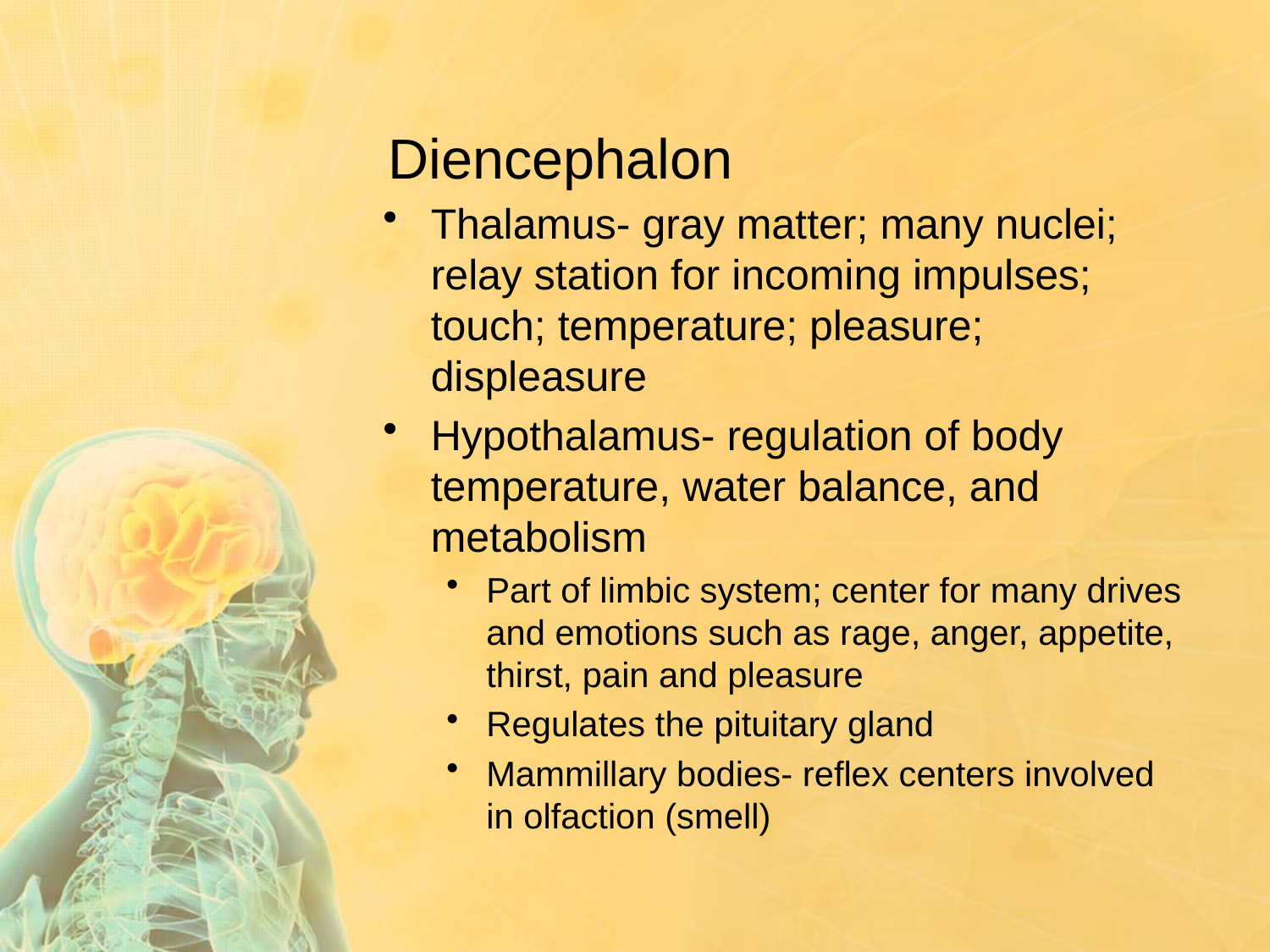

# Diencephalon
Thalamus- gray matter; many nuclei;   relay station for incoming impulses;   touch; temperature; pleasure;    displeasure
Hypothalamus- regulation of body temperature, water balance, and metabolism
Part of limbic system; center for many drives and emotions such as rage, anger, appetite, thirst, pain and pleasure
Regulates the pituitary gland
Mammillary bodies- reflex centers involved      in olfaction (smell)